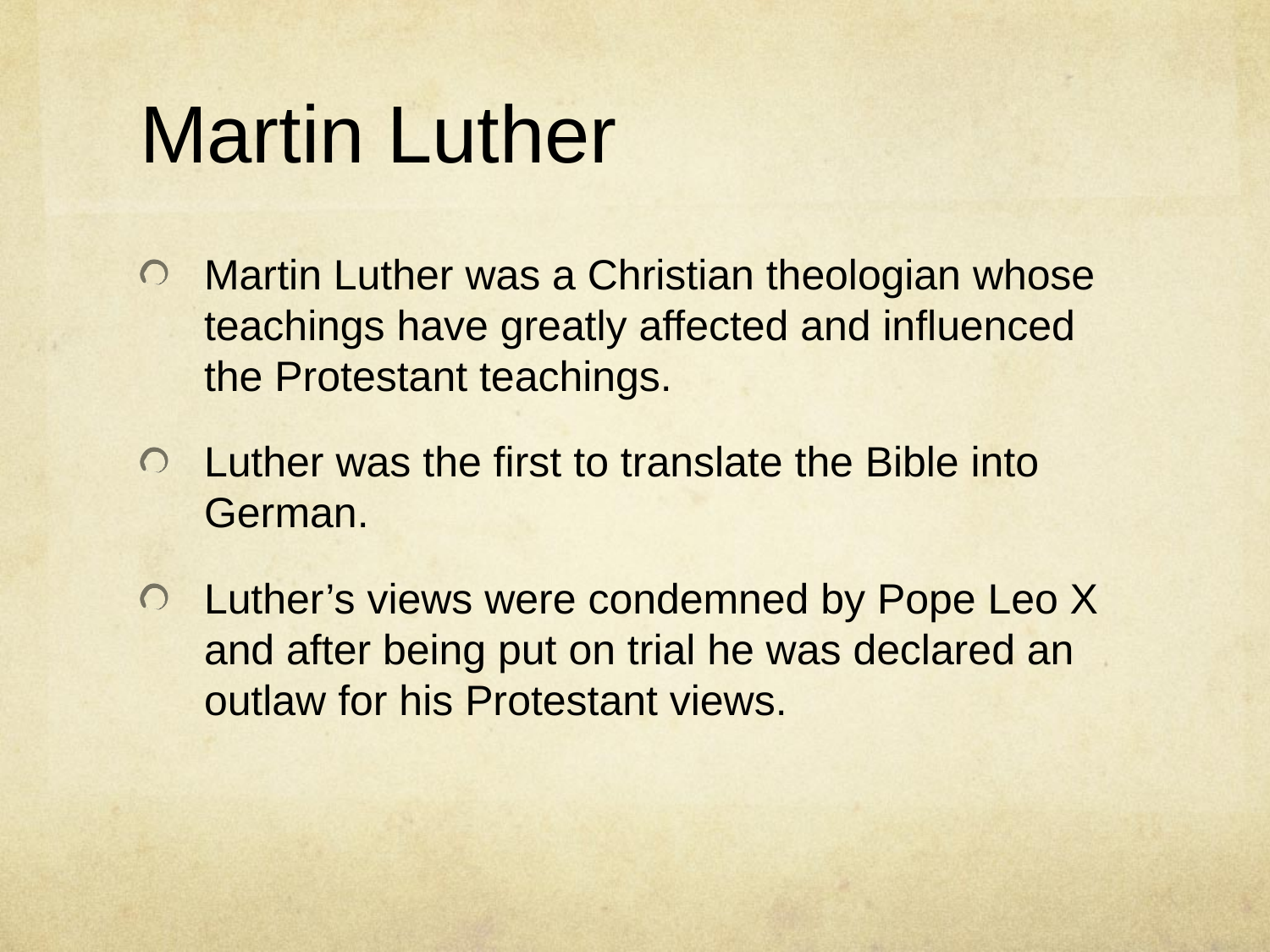

# Martin Luther
Martin Luther was a Christian theologian whose teachings have greatly affected and influenced the Protestant teachings.
Luther was the first to translate the Bible into German.
Luther’s views were condemned by Pope Leo X and after being put on trial he was declared an outlaw for his Protestant views.